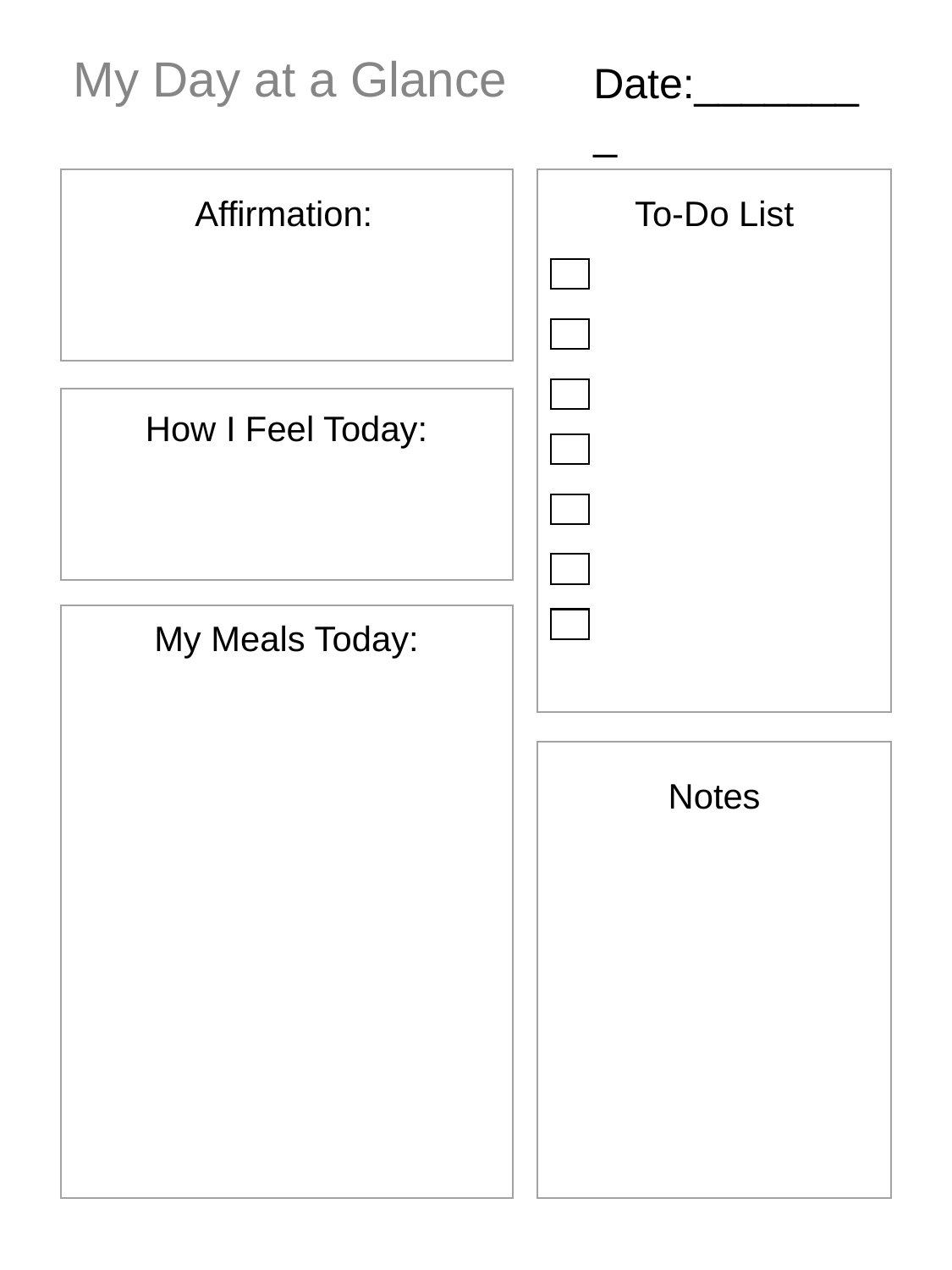

My Day at a Glance
Date:________

Affirmation:
To-Do List

How I Feel Today:

My Meals Today:

Notes